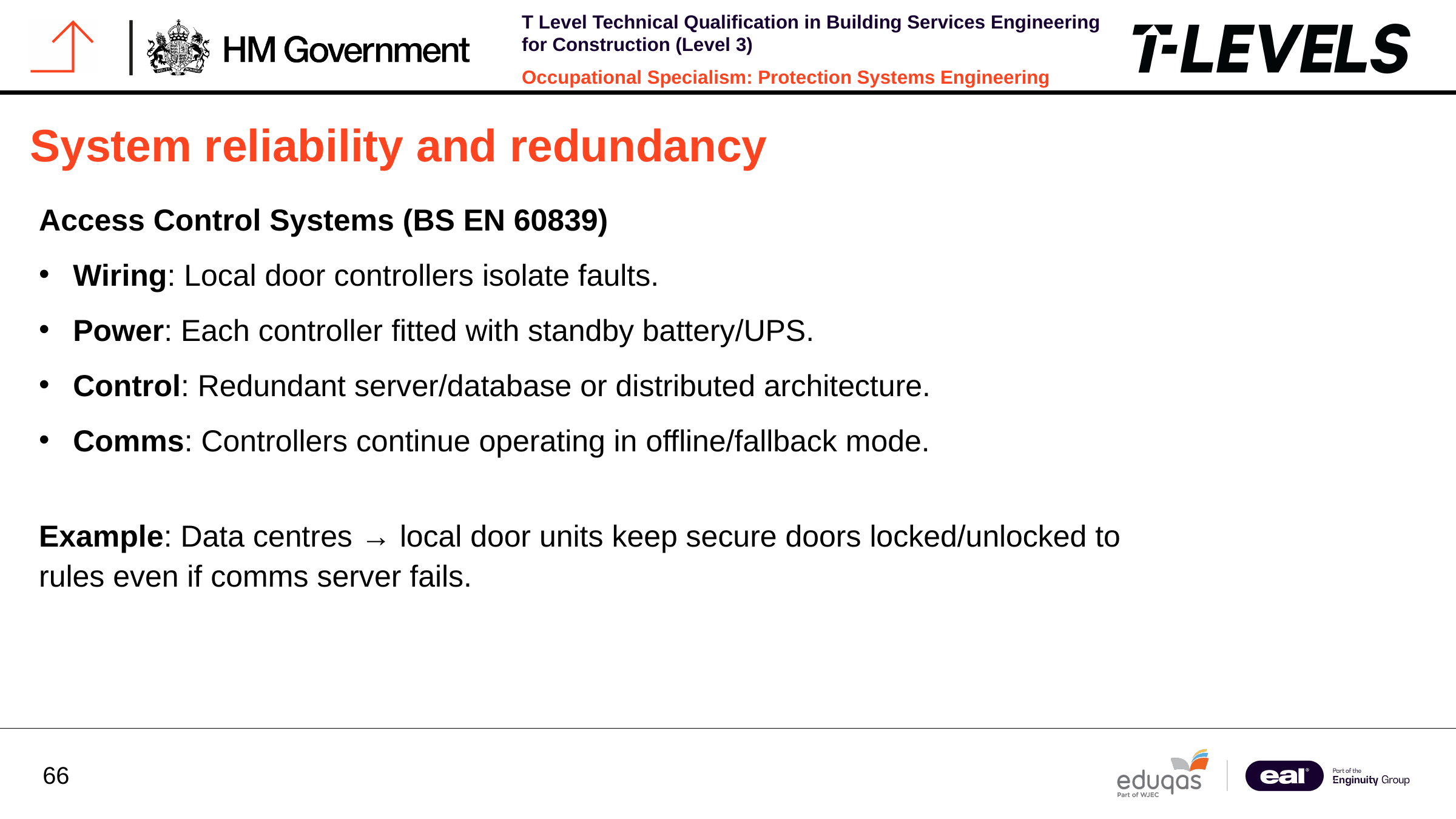

System reliability and redundancy

Access Control Systems (BS EN 60839)
Wiring: Local door controllers isolate faults.
Power: Each controller fitted with standby battery/UPS.
Control: Redundant server/database or distributed architecture.
Comms: Controllers continue operating in offline/fallback mode.
Example: Data centres → local door units keep secure doors locked/unlocked to rules even if comms server fails.